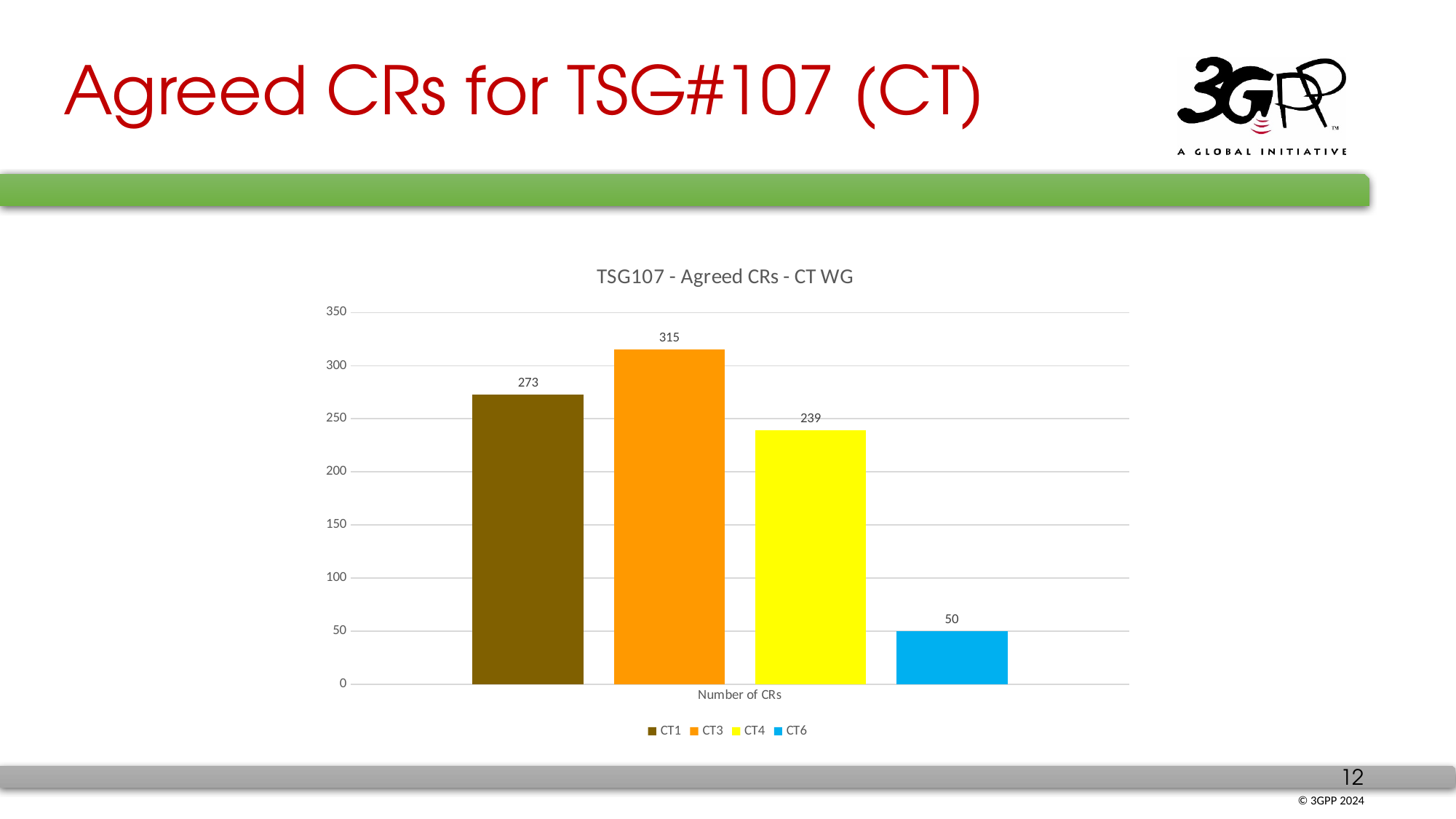

# Agreed CRs for TSG#107 (CT)

### Chart: TSG107 - Agreed CRs - CT WG

| Category | CT1 | CT3 | CT4 | CT6 |
|---|---|---|---|---|
| Number of CRs | 273.0 | 315.0 | 239.0 | 50.0 |